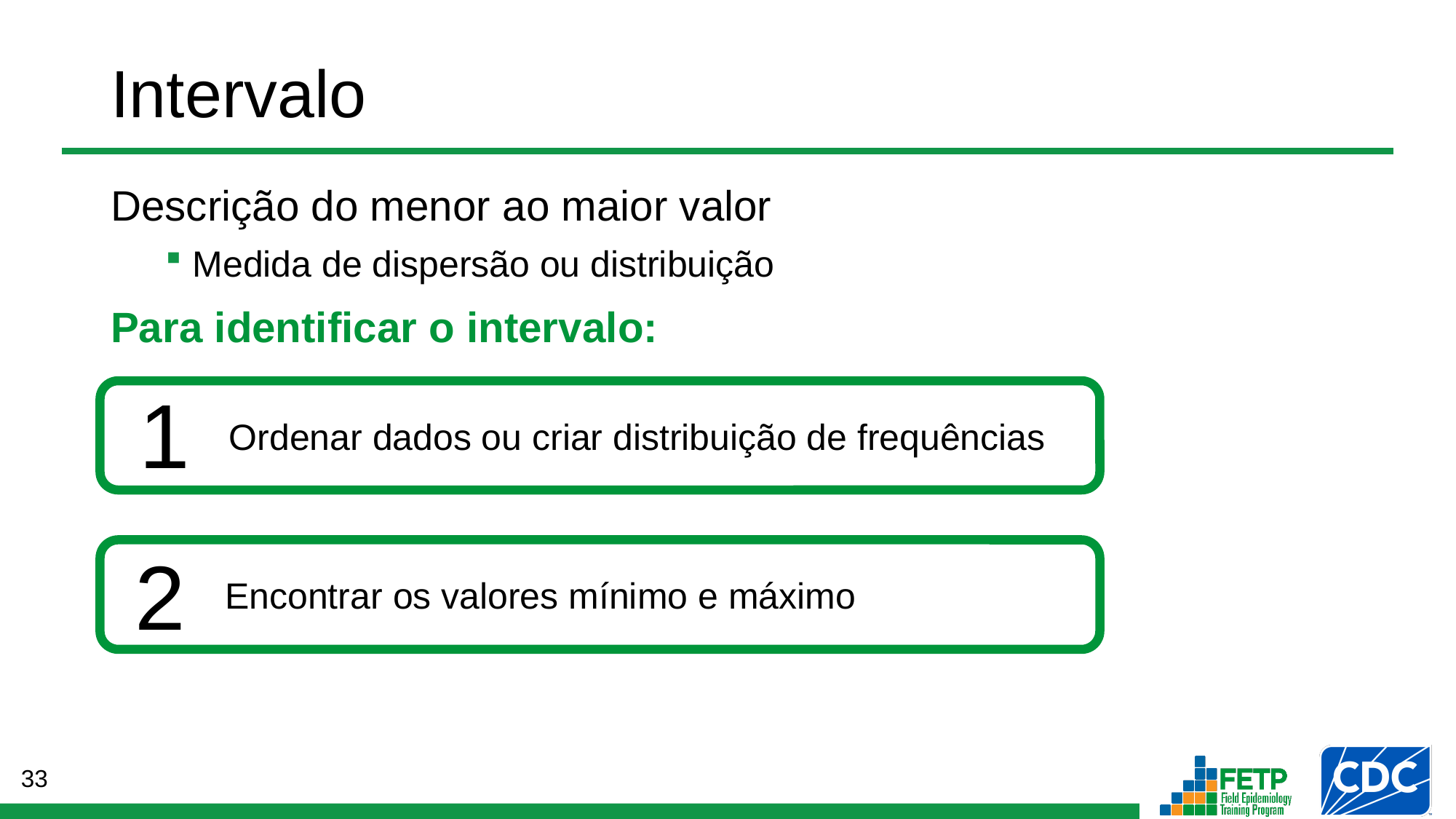

# Intervalo
Descrição do menor ao maior valor
Medida de dispersão ou distribuição
Para identificar o intervalo:
1
Ordenar dados ou criar distribuição de frequências
2
Encontrar os valores mínimo e máximo